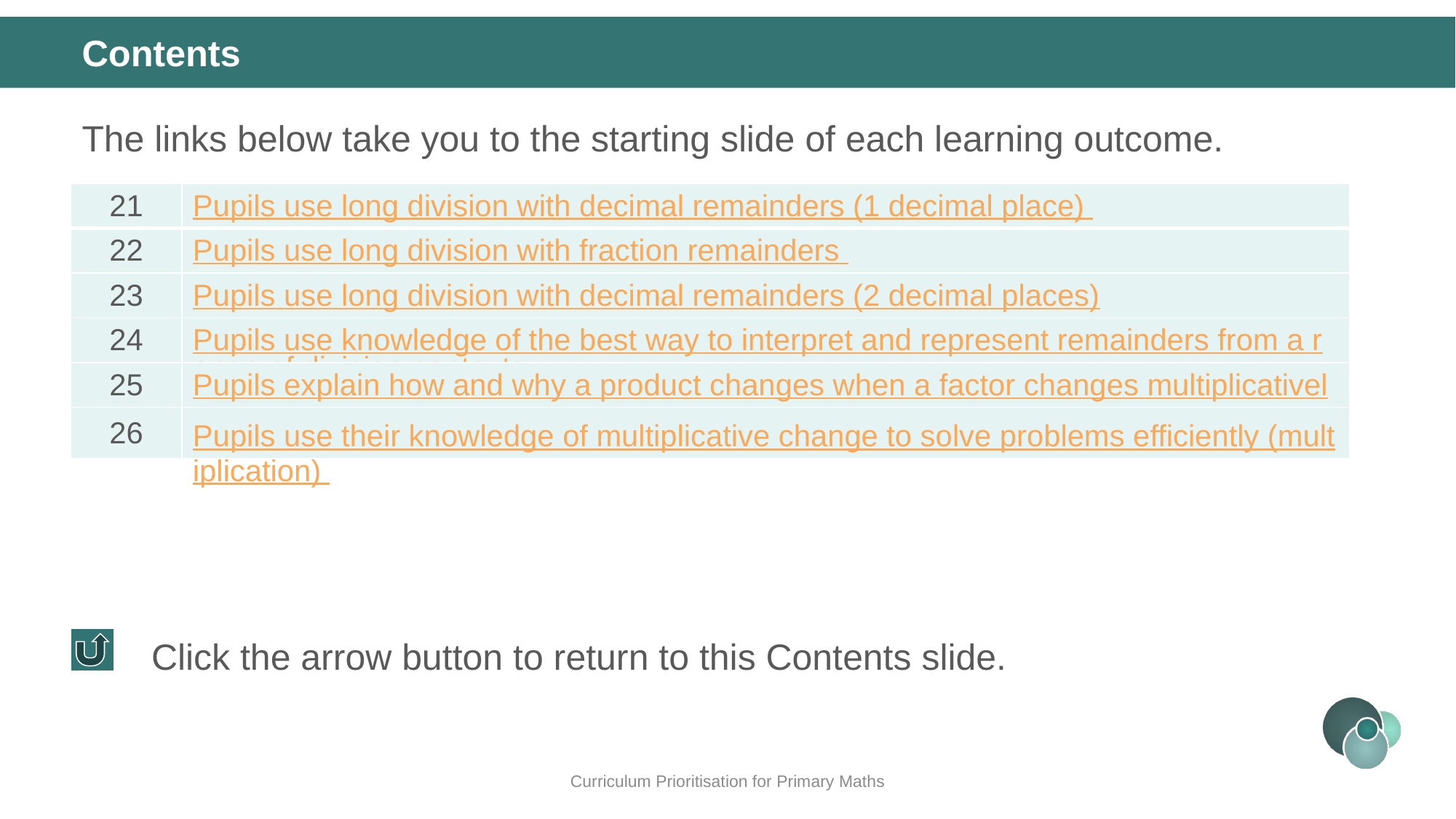

Contents
The links below take you to the starting slide of each learning outcome.
| 21 | Pupils use long division with decimal remainders (1 decimal place) |
| --- | --- |
| 22 | Pupils use long division with fraction remainders |
| 23 | Pupils use long division with decimal remainders (2 decimal places) |
| 24 | Pupils use knowledge of the best way to interpret and represent remainders from a range of division contexts |
| 25 | Pupils explain how and why a product changes when a factor changes multiplicatively |
| 26 | Pupils use their knowledge of multiplicative change to solve problems efficiently (multiplication) |
Click the arrow button to return to this Contents slide.

Curriculum Prioritisation for Primary Maths